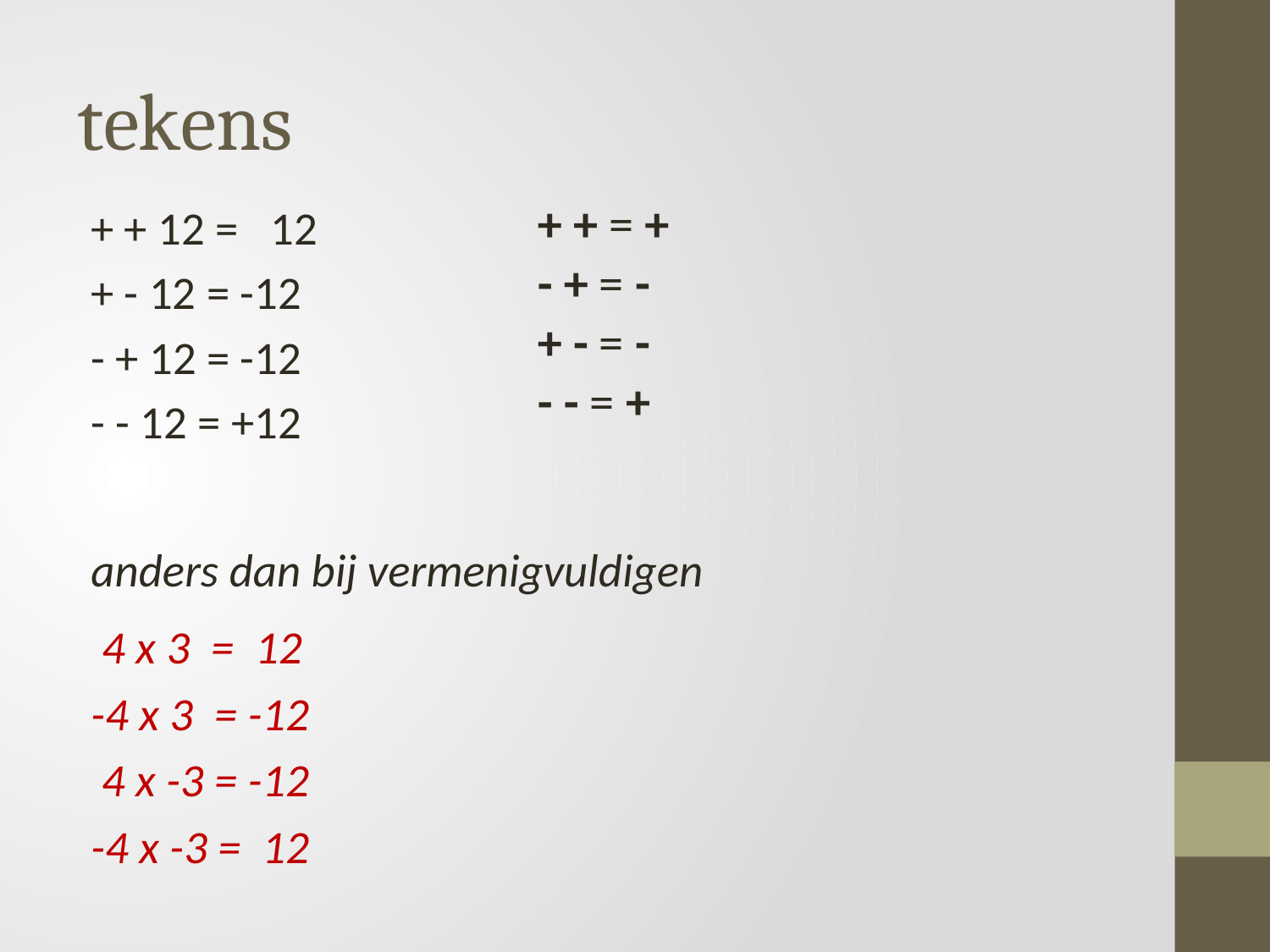

# tekens
+ + = +
- + = -
+ - = -
- - = +
+ + 12 =   12
+ - 12 = -12
- + 12 = -12
- - 12 = +12

anders dan bij vermenigvuldigen
 4 x 3  =  12
-4 x 3  = -12
 4 x -3 = -12
-4 x -3 =  12